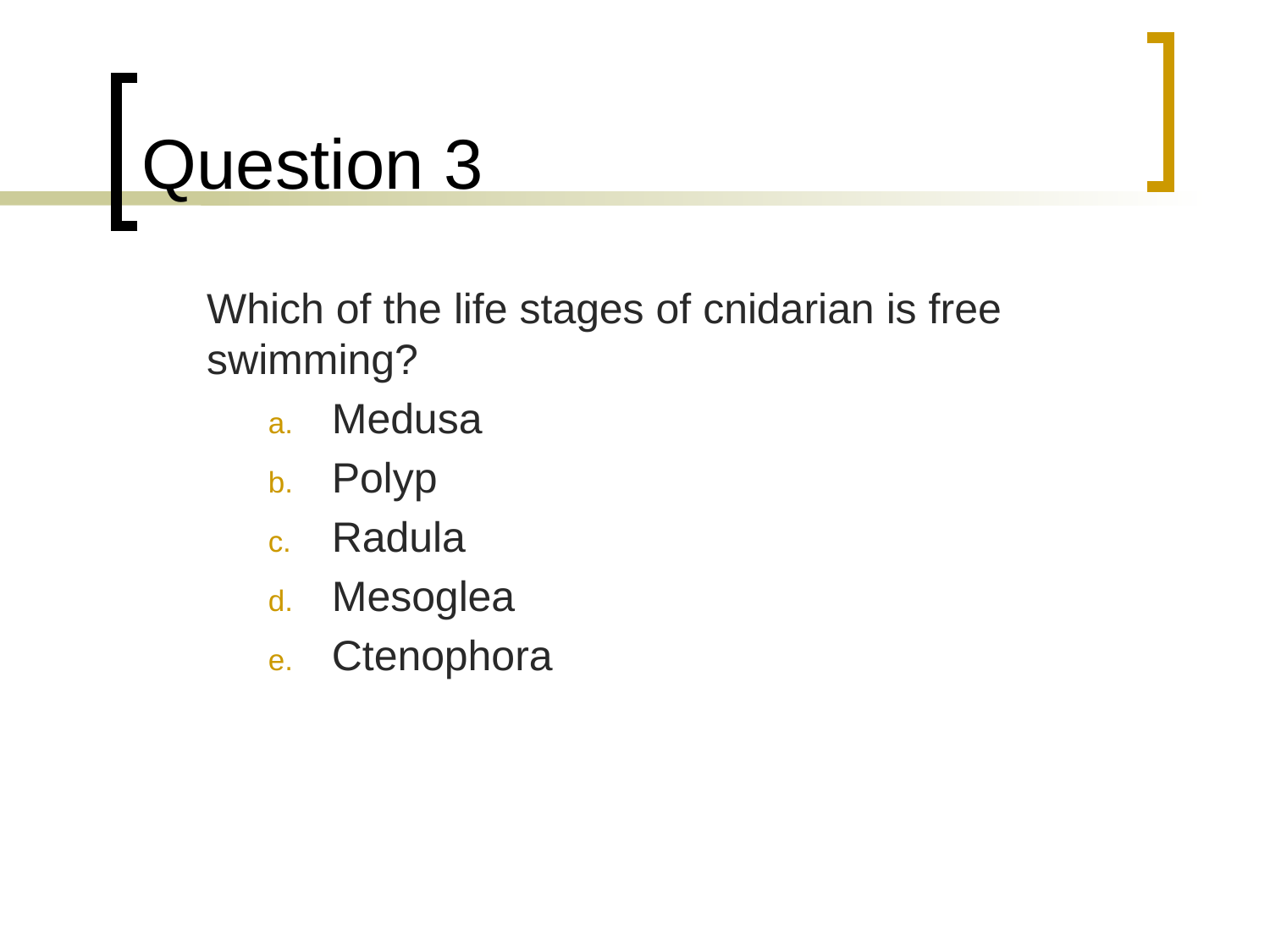

# Question 3
	Which of the life stages of cnidarian is free swimming?
Medusa
Polyp
Radula
Mesoglea
Ctenophora